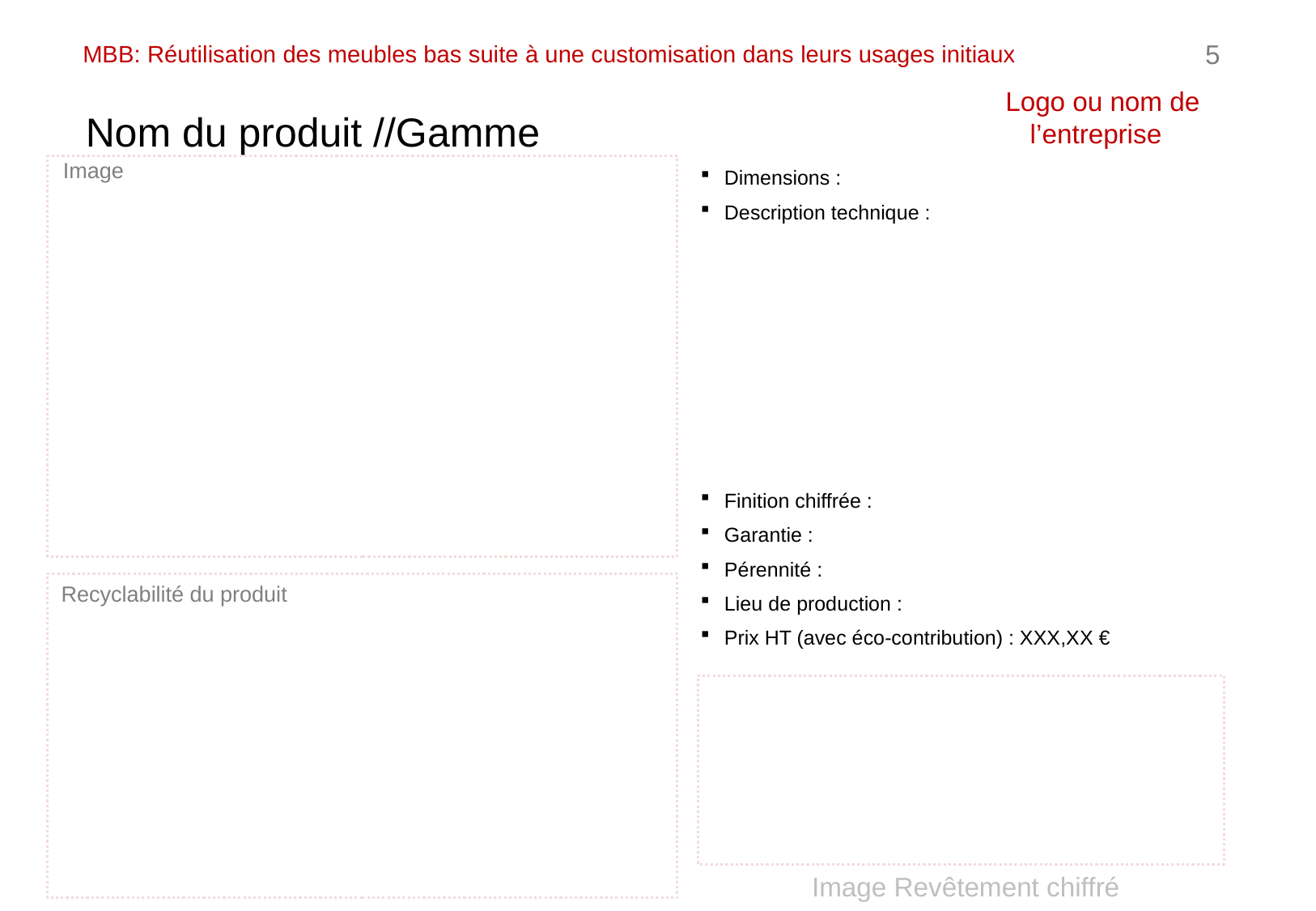

# MBB: Réutilisation des meubles bas suite à une customisation dans leurs usages initiaux
5
Logo ou nom de l’entreprise
Nom du produit //Gamme
Image

Dimensions :
Description technique :

Finition chiffrée :
Garantie :
Pérennité :
Lieu de production :
Prix HT (avec éco-contribution) : XXX,XX €
Recyclabilité du produit

Image Revêtement chiffré